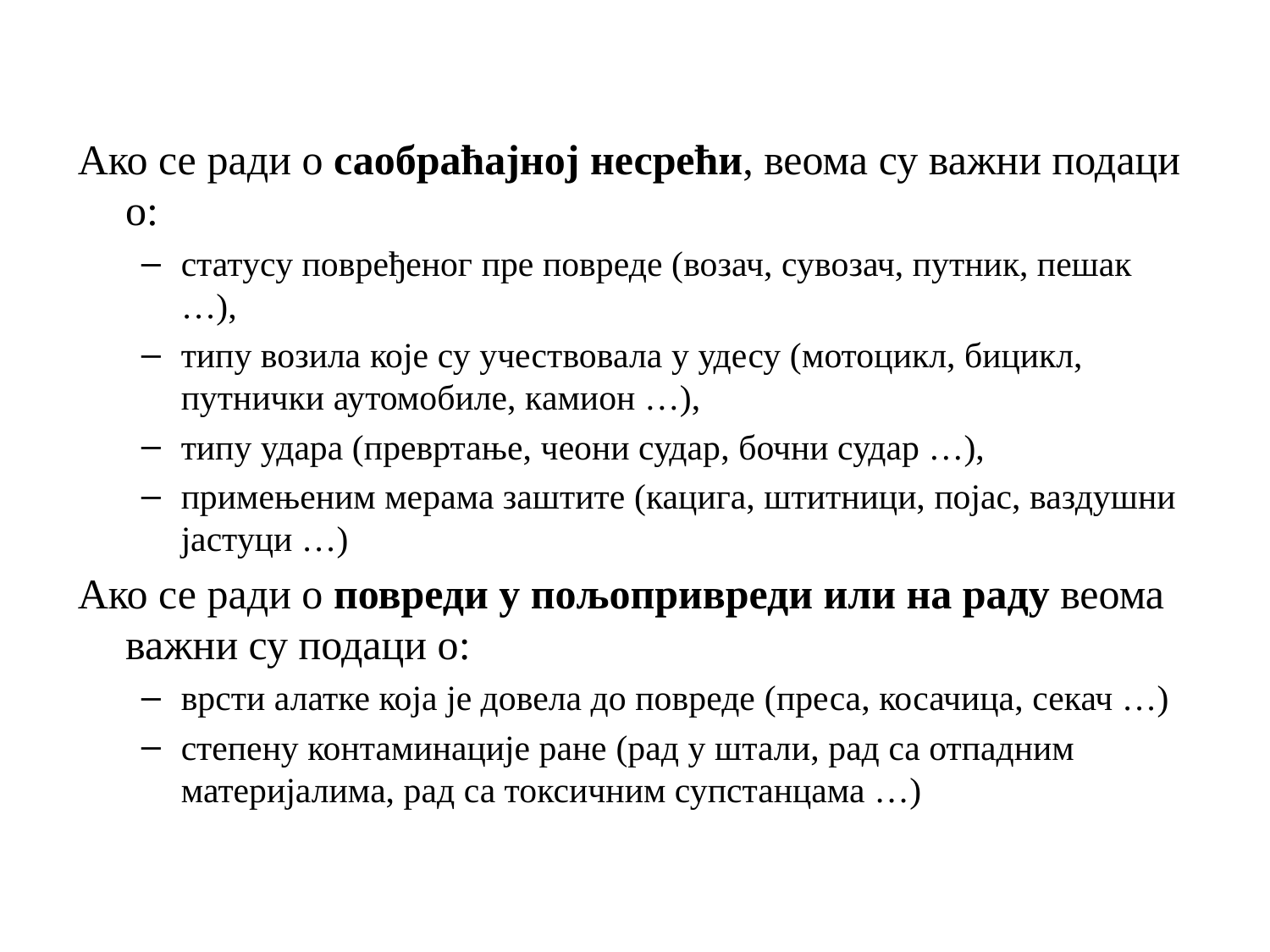

# Ако се ради о саобраћајној несрећи, веома су важни подаци о:
статусу повређеног пре повреде (возач, сувозач, путник, пешак …),
типу возила које су учествовала у удесу (мотоцикл, бицикл, путнички аутомобиле, камион …),
типу удара (превртање, чеони судар, бочни судар …),
примењеним мерама заштите (кацига, штитници, појас, ваздушни јастуци …)
Ако се ради о повреди у пољопривреди или на раду веома важни су подаци о:
врсти алатке која је довела до повреде (преса, косачица, секач …)
степену контаминације ране (рад у штали, рад са отпадним материјалима, рад са токсичним супстанцама …)